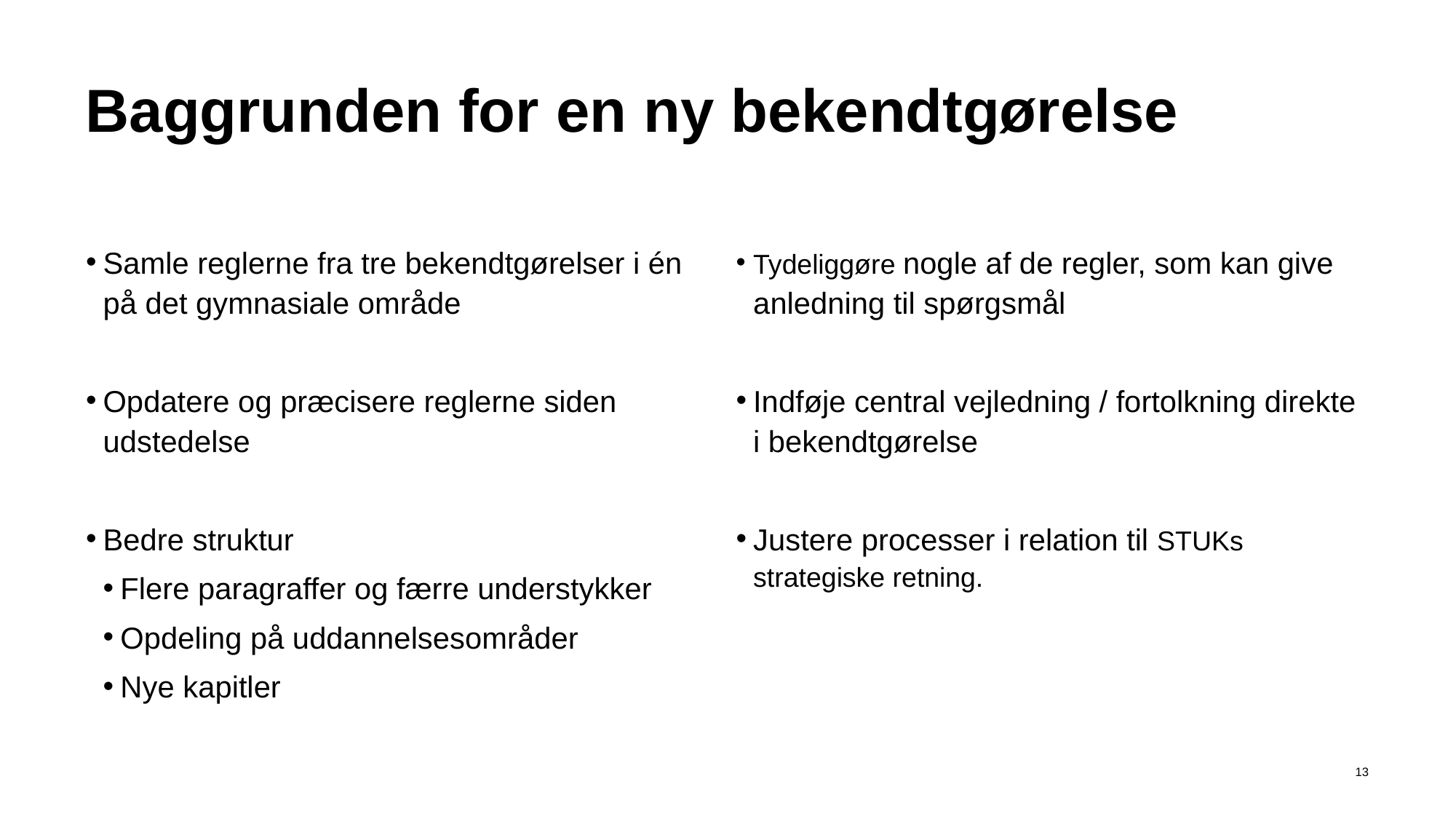

# Baggrunden for en ny bekendtgørelse
Samle reglerne fra tre bekendtgørelser i én på det gymnasiale område

Opdatere og præcisere reglerne siden udstedelse

Bedre struktur
Flere paragraffer og færre understykker
Opdeling på uddannelsesområder
Nye kapitler

Tydeliggøre nogle af de regler, som kan give anledning til spørgsmål

Indføje central vejledning / fortolkning direkte i bekendtgørelse

Justere processer i relation til STUKs strategiske retning.

13